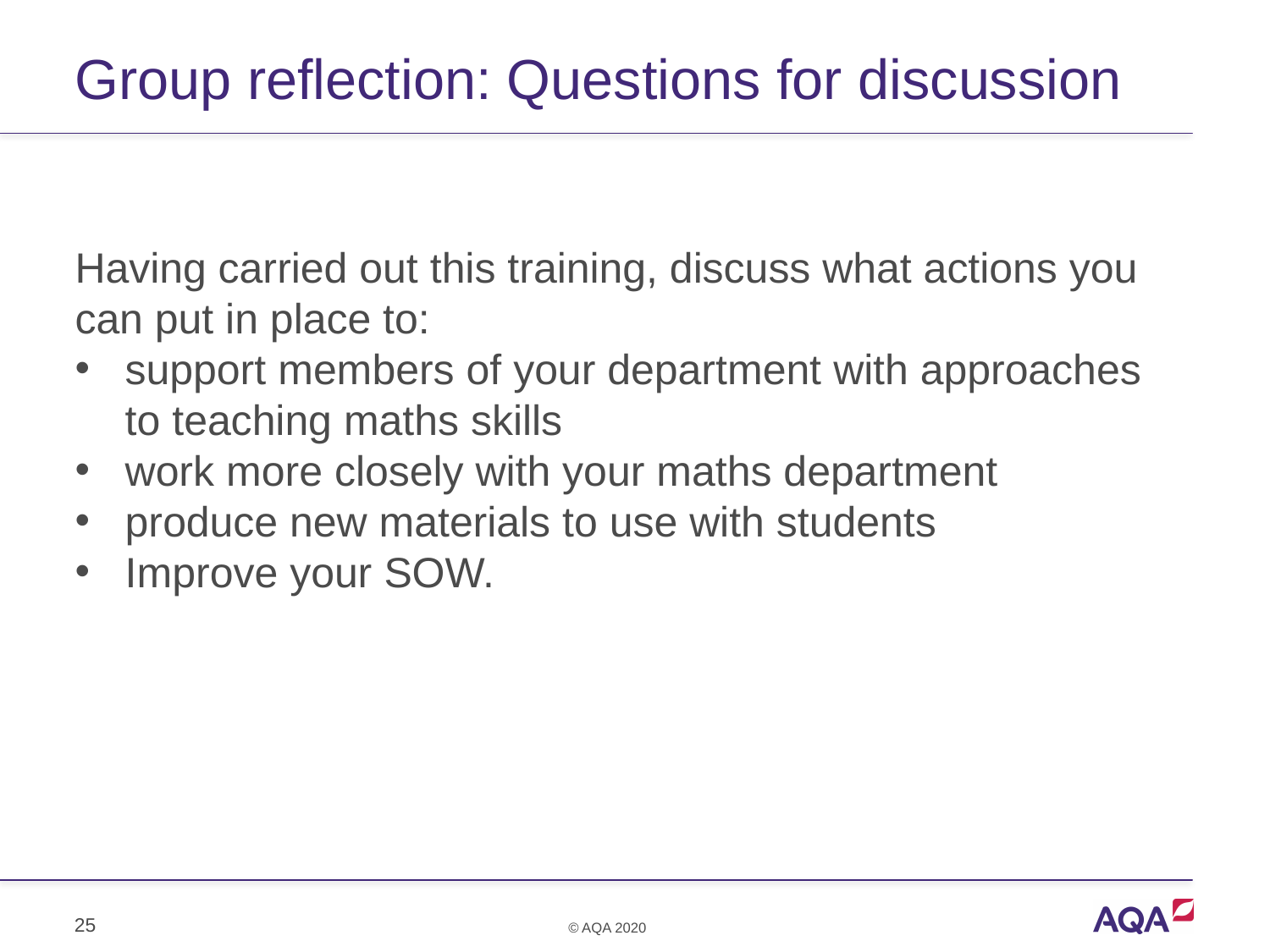

# Group reflection: Questions for discussion
Having carried out this training, discuss what actions you can put in place to:
support members of your department with approaches to teaching maths skills
work more closely with your maths department
produce new materials to use with students
Improve your SOW.

25
© AQA 2020